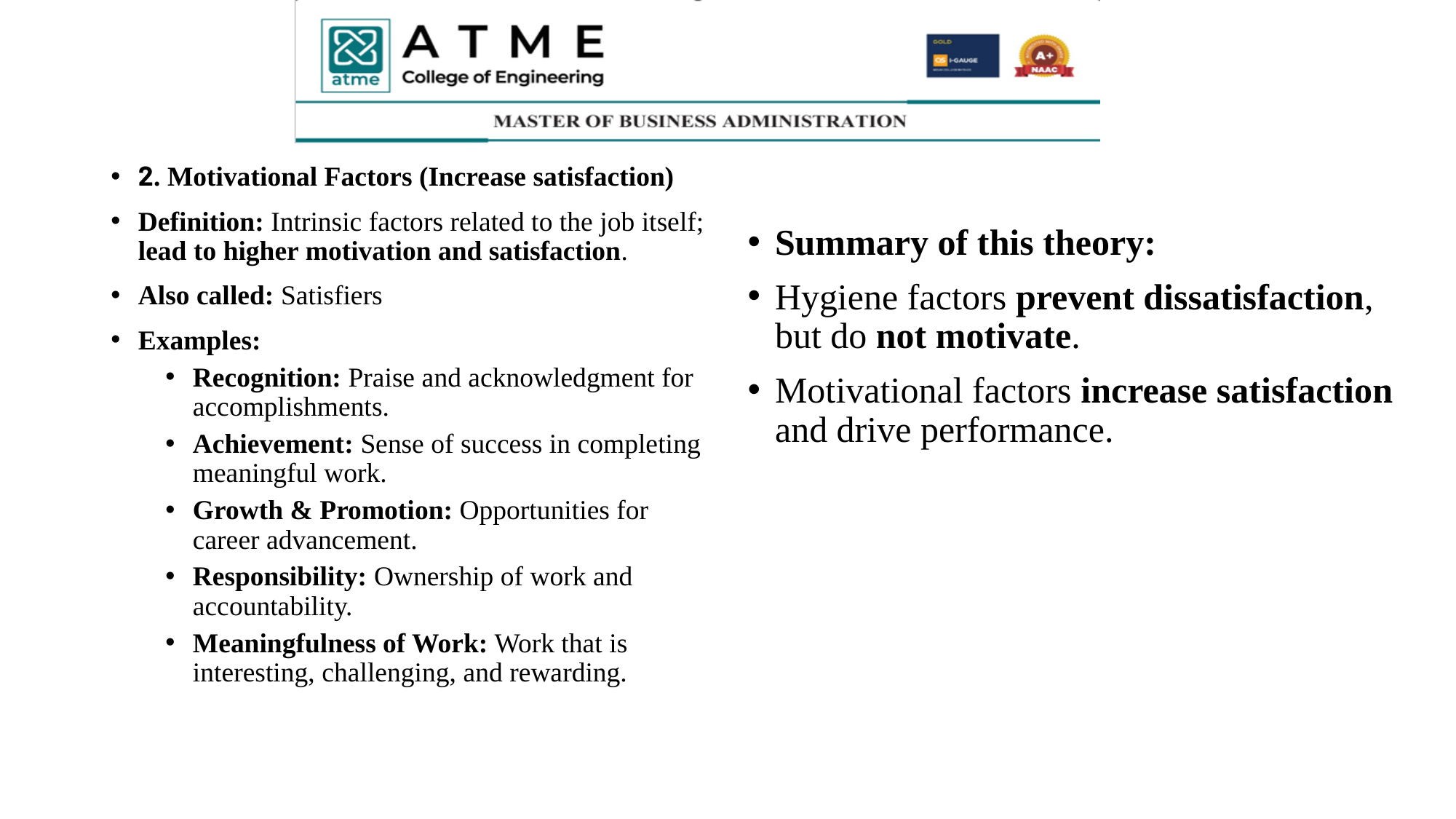

#
2. Motivational Factors (Increase satisfaction)
Definition: Intrinsic factors related to the job itself; lead to higher motivation and satisfaction.
Also called: Satisfiers
Examples:
Recognition: Praise and acknowledgment for accomplishments.
Achievement: Sense of success in completing meaningful work.
Growth & Promotion: Opportunities for career advancement.
Responsibility: Ownership of work and accountability.
Meaningfulness of Work: Work that is interesting, challenging, and rewarding.

Summary of this theory:
Hygiene factors prevent dissatisfaction, but do not motivate.
Motivational factors increase satisfaction and drive performance.